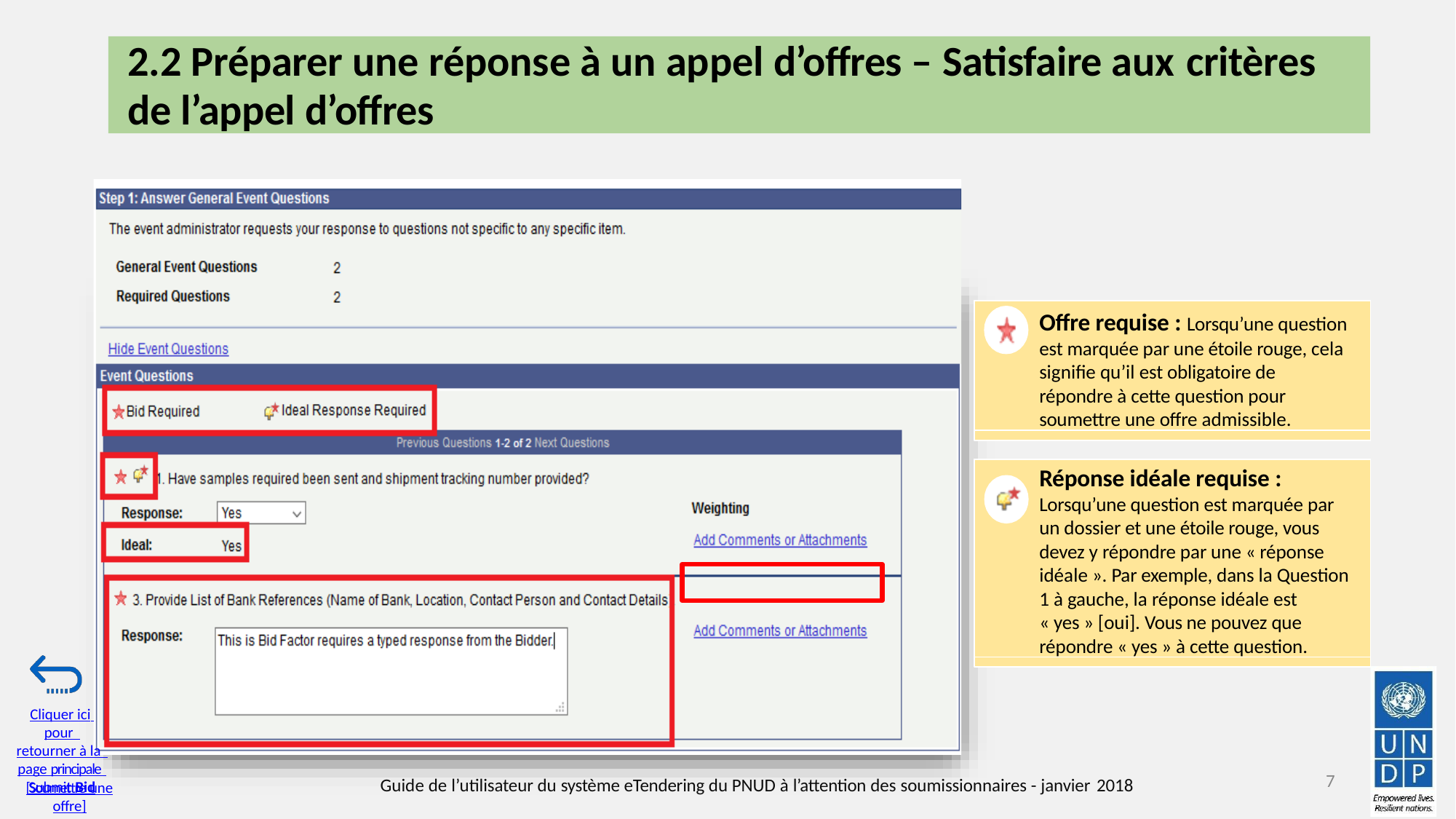

2.2 Préparer une réponse à un appel d’offres – Satisfaire aux critères
de l’appel d’offres

Offre requise : Lorsqu’une question  est marquée par une étoile rouge, cela  signifie qu’il est obligatoire de  répondre à cette question pour  soumettre une offre admissible.

Réponse idéale requise :  Lorsqu’une question est marquée par  un dossier et une étoile rouge, vous  devez y répondre par une « réponse  idéale ». Par exemple, dans la Question  1 à gauche, la réponse idéale est
« yes » [oui]. Vous ne pouvez que  répondre « yes » à cette question.

Cliquer ici pour  retourner à la  page principale  Submit Bid
7
Guide de l’utilisateur du système eTendering du PNUD à l’attention des soumissionnaires - janvier 2018
[Soumettre une
offre]